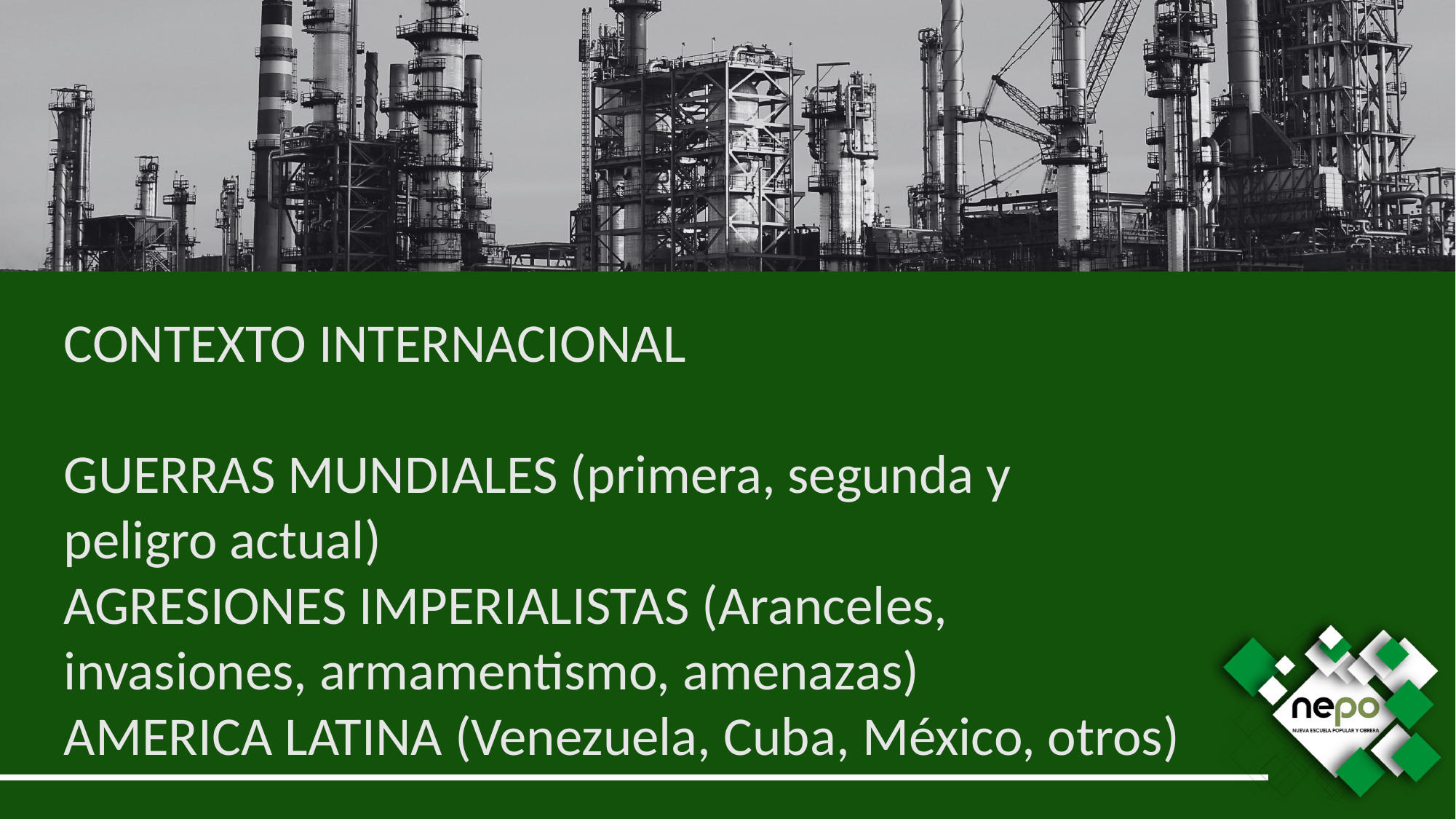

CONTEXTO INTERNACIONAL

GUERRAS MUNDIALES (primera, segunda y  peligro actual)
AGRESIONES IMPERIALISTAS (Aranceles, invasiones, armamentismo, amenazas)
AMERICA LATINA (Venezuela, Cuba, México, otros)